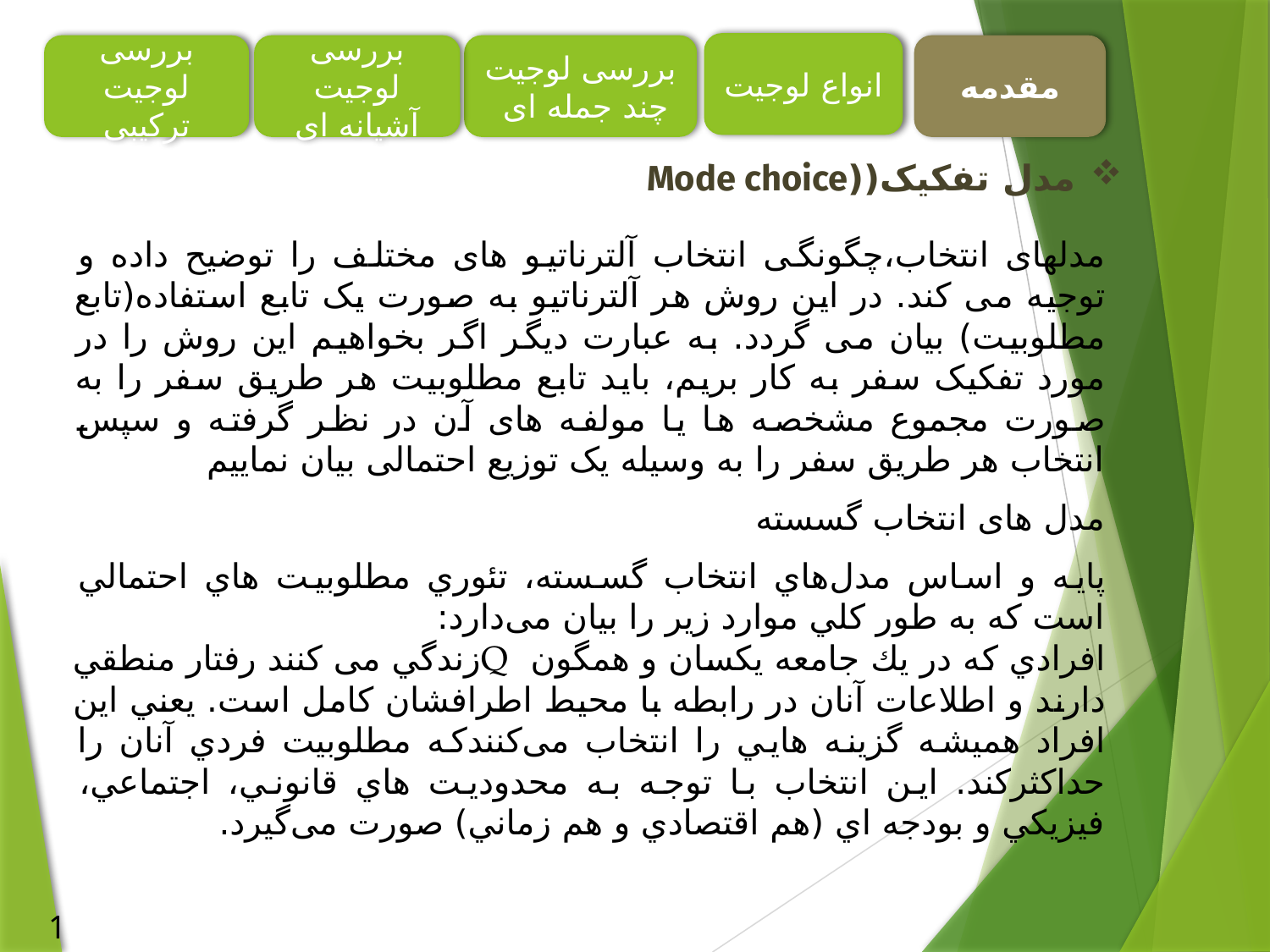

انواع لوجیت
بررسی لوجیت ترکیبی
بررسی لوجیت آشیانه ای
بررسی لوجیت چند جمله ای
مقدمه
# مدل تفکیک((Mode choice
مدلهای انتخاب،چگونگی انتخاب آلترناتیو های مختلف را توضیح داده و توجیه می کند. در این روش هر آلترناتیو به صورت یک تابع استفاده(تابع مطلوبیت) بیان می گردد. به عبارت دیگر اگر بخواهیم این روش را در مورد تفکیک سفر به کار بریم، باید تابع مطلوبیت هر طریق سفر را به صورت مجموع مشخصه ها یا مولفه های آن در نظر گرفته و سپس انتخاب هر طریق سفر را به وسیله یک توزیع احتمالی بیان نماییم
مدل های انتخاب گسسته
پايه و اساس مدل‌هاي انتخاب گسسته، تئوري مطلوبيت ‌هاي احتمالي است كه به طور كلي موارد زیر را بيان می‌دارد:
افرادي كه در يك جامعه يكسان و همگون  Qزندگي می کنند رفتار منطقي دارند و اطلاعات آنان در رابطه با محيط اطرافشان كامل است. يعني اين افراد هميشه گزينه ‌هايي را انتخاب می‌کنندكه مطلوبيت فردي آنان را حداكثرکند. اين انتخاب با توجه به محدوديت هاي قانوني، اجتماعي، فيزيكي و بودجه اي (هم اقتصادي و هم زماني) صورت می‌گيرد.

1